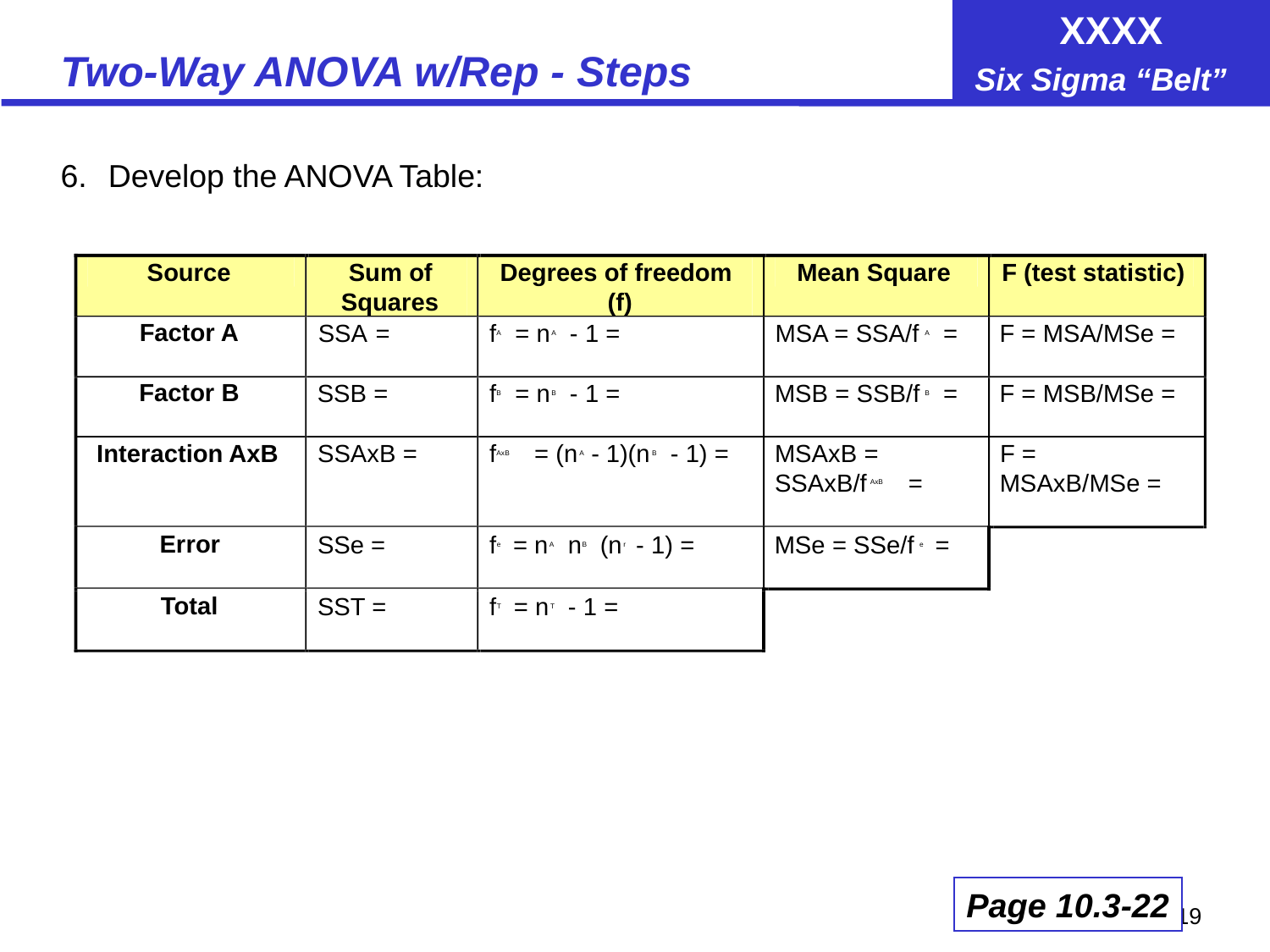

# Two-Way ANOVA w/Rep - Steps
6.	Develop the ANOVA Table:

Source

Sum of

Degrees of freedom

Mean Square

F (test statistic)

Squares

(f)

Factor A

SSA
=

f
 = n

-
 1 =

MSA = SSA/f
 =

F = MSA/MSe =

A
A
A

Factor B

SSB =

f
 = n

-
 1 =

MSB = SSB/f
 =

F = MSB/MSe =

B
B
B

Interaction AxB

SSAxB =

f
 = (n
-
 1)(n

-
 1) =

MSAxB =
F =

AxB
A
B
SSAxB/f
 =

MSAxB/MSe =

AxB

Error

SSe =

f
 = n
 n
 (n

-
 1) =

MSe = SSe/f
 =

e
A
B
r
e

Total

SST =

f
 = n

-
 1 =

T
T

Page 10.3-22